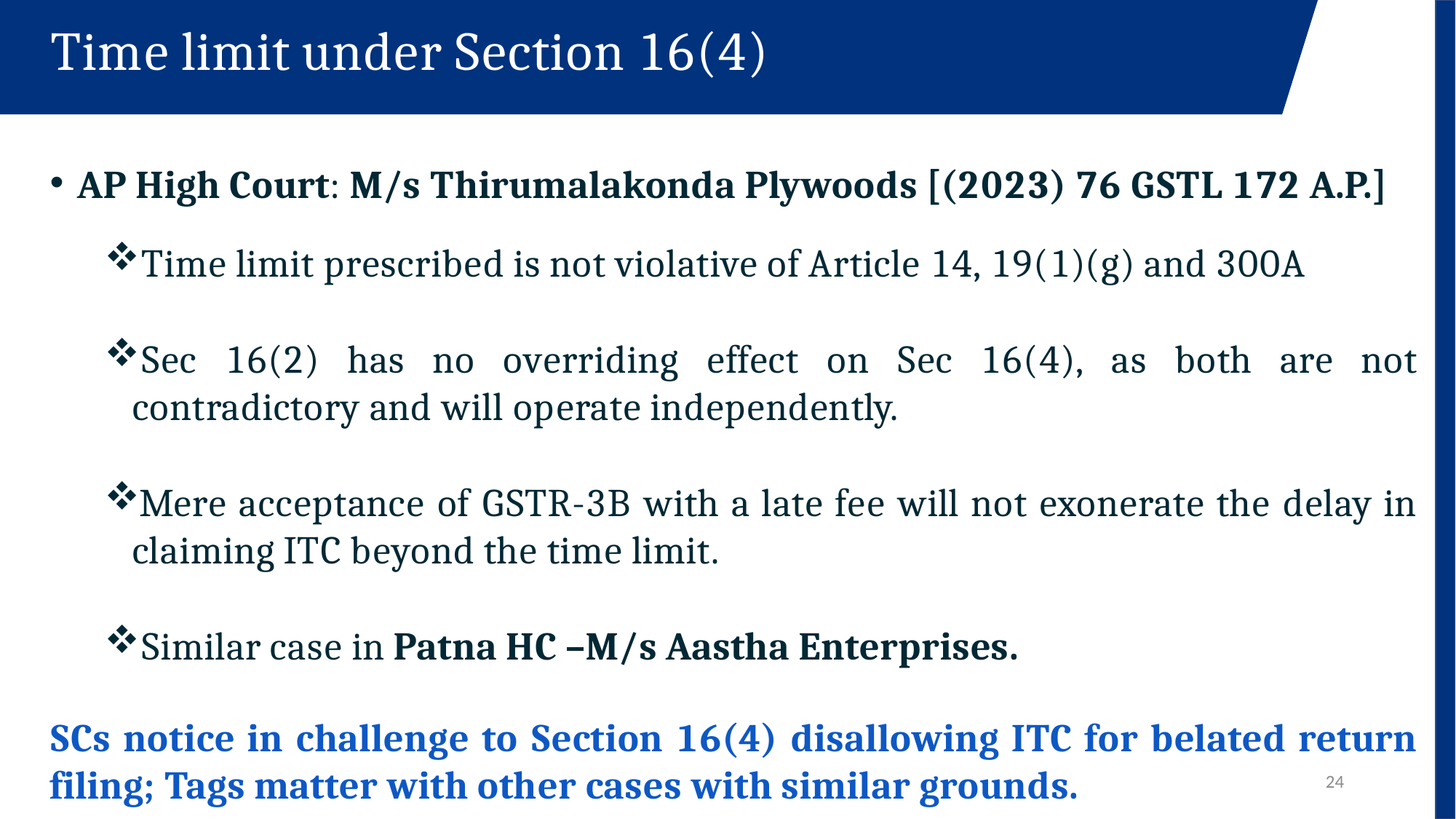

Time limit under Section 16(4)
AP High Court: M/s Thirumalakonda Plywoods [(2023) 76 GSTL 172 A.P.]

Time limit prescribed is not violative of Article 14, 19(1)(g) and 300A

Sec 16(2) has no overriding effect on Sec 16(4), as both are not contradictory and will operate independently.

Mere acceptance of GSTR-3B with a late fee will not exonerate the delay in claiming ITC beyond the time limit.

Similar case in Patna HC –M/s Aastha Enterprises.

SCs notice in challenge to Section 16(4) disallowing ITC for belated return filing; Tags matter with other cases with similar grounds.
24